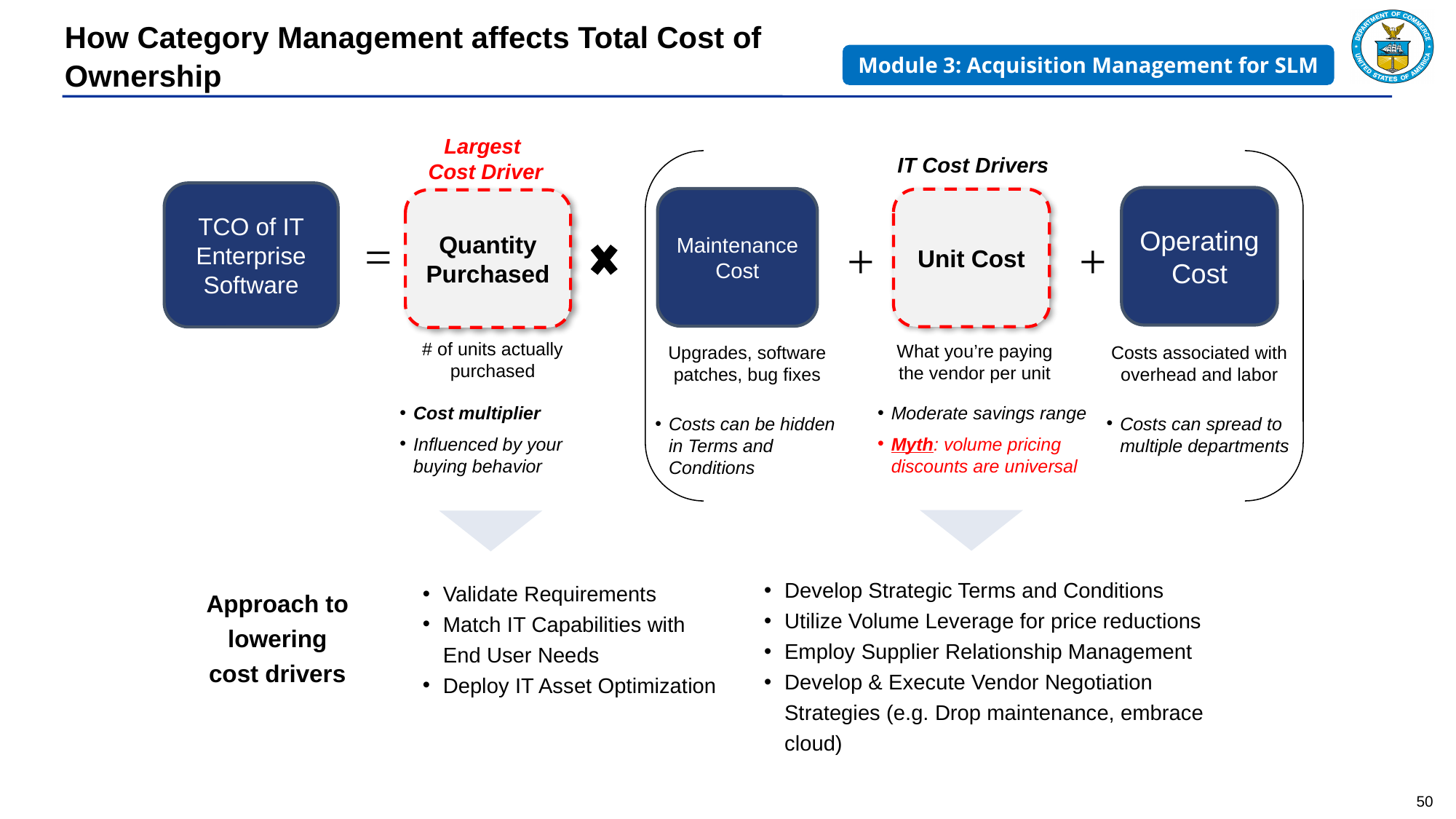

Module 3: Acquisition Management for SLM
# How Category Management affects Total Cost of Ownership
Largest
Cost Driver
IT Cost Drivers

TCO of IT Enterprise Software
Operating Cost
Maintenance Cost
Unit Cost
Quantity Purchased
=
+
+

# of units actually purchased
What you’re paying the vendor per unit

Upgrades, software patches, bug fixes
Costs associated with overhead and labor
Cost multiplier
Influenced by your buying behavior
Moderate savings range
Myth: volume pricing discounts are universal
Costs can be hidden in Terms and Conditions
Costs can spread to multiple departments

Develop Strategic Terms and Conditions
Utilize Volume Leverage for price reductions
Employ Supplier Relationship Management
Develop & Execute Vendor Negotiation Strategies (e.g. Drop maintenance, embrace cloud)

Validate Requirements
Match IT Capabilities with End User Needs
Deploy IT Asset Optimization
Approach to lowering cost drivers